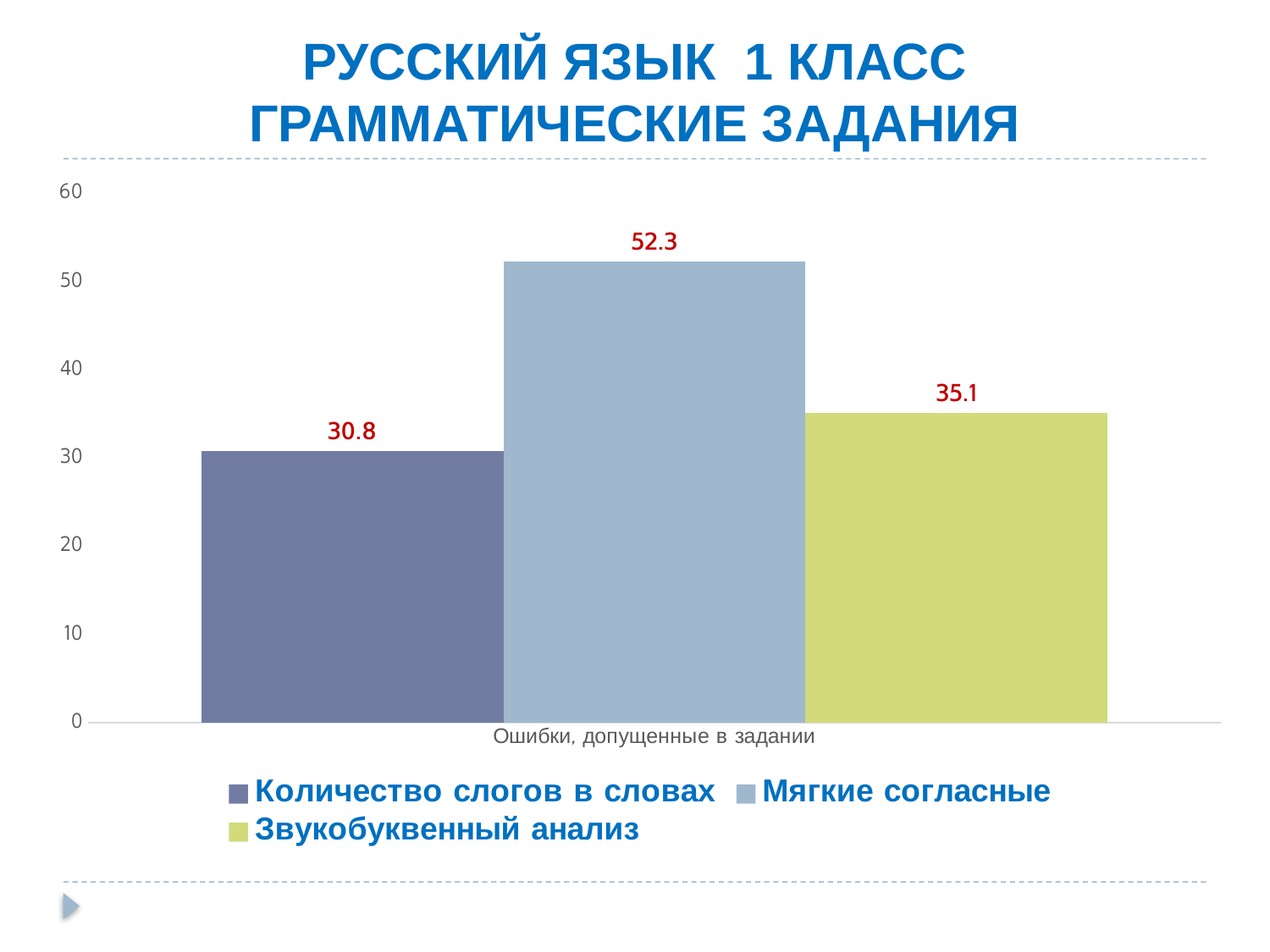

# РУССКИЙ ЯЗЫК  1 КЛАСС ГРАММАТИЧЕСКИЕ ЗАДАНИЯ

### Chart

| Category | Количество слогов в словах | Мягкие согласные | Звукобуквенный анализ |
|---|---|---|---|
| Ошибки, допущенные в задании | 30.8 | 52.3 | 35.1 |